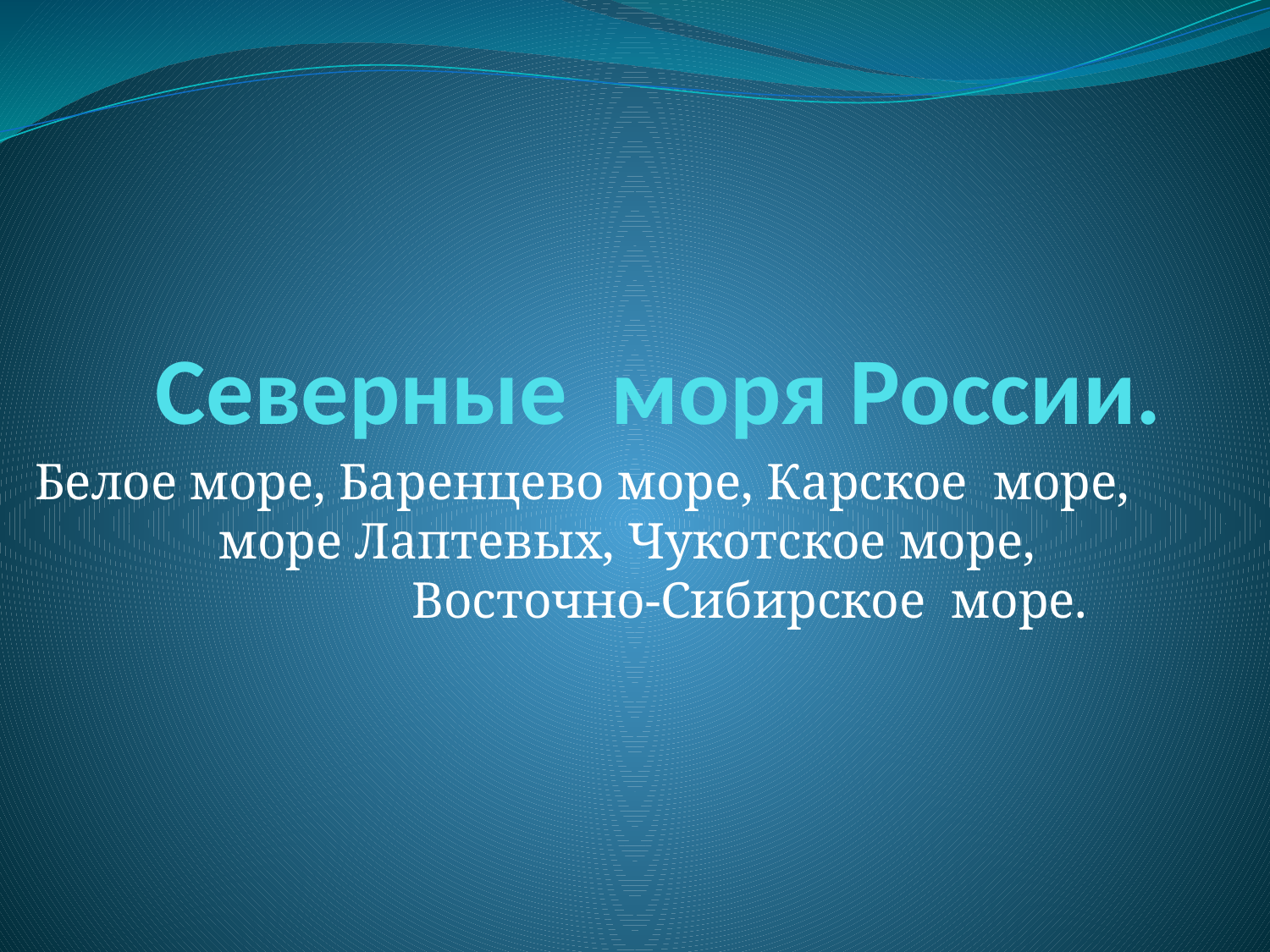

# Северные  моря России.
Белое море, Баренцево море, Карское  море,                    море Лаптевых, Чукотское море,                                  Восточно-Сибирское  море.